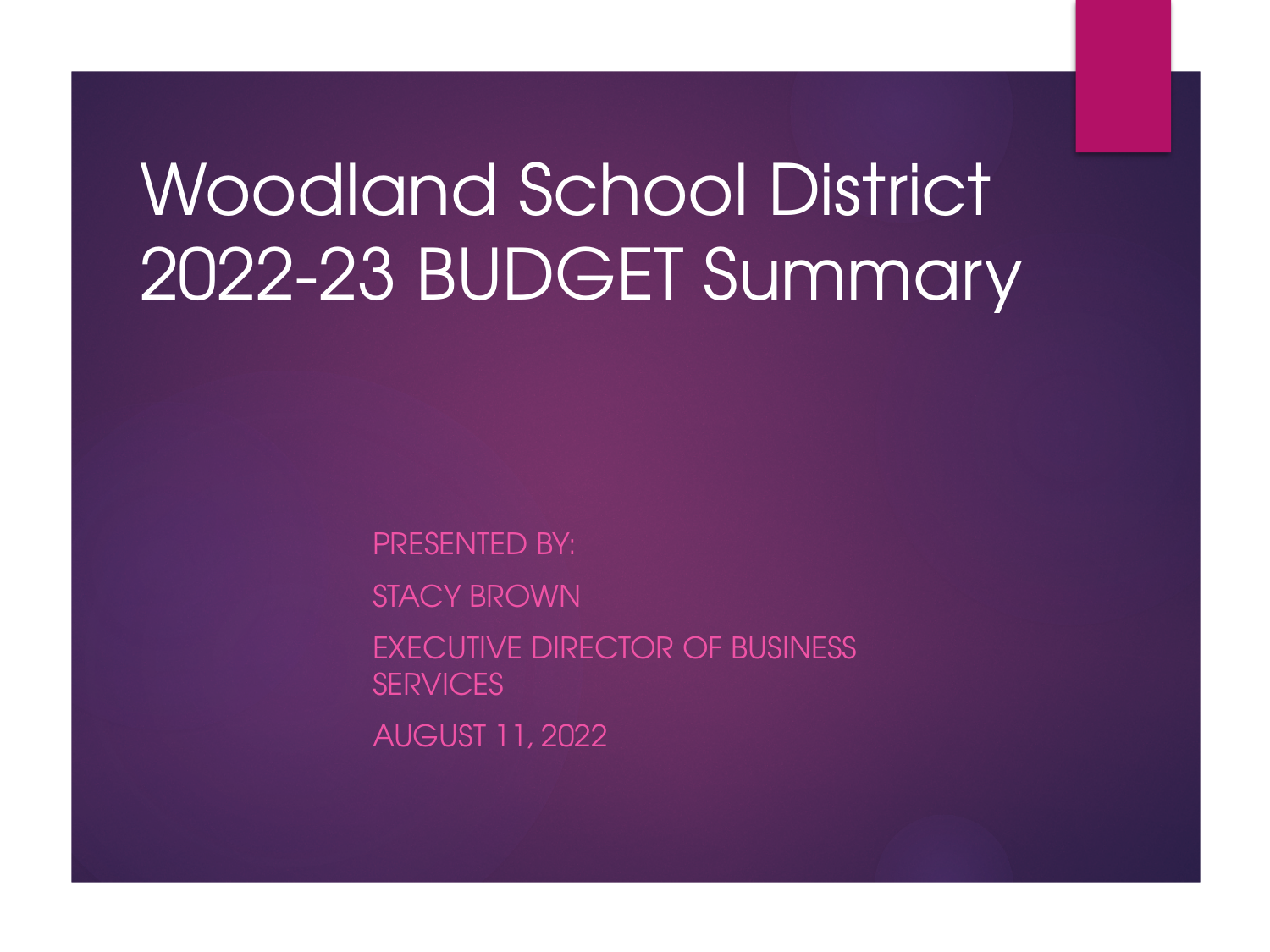

# Woodland School District 2022-23 BUDGET Summary
Presented by:
Stacy Brown
Executive Director of Business Services
August 11, 2022